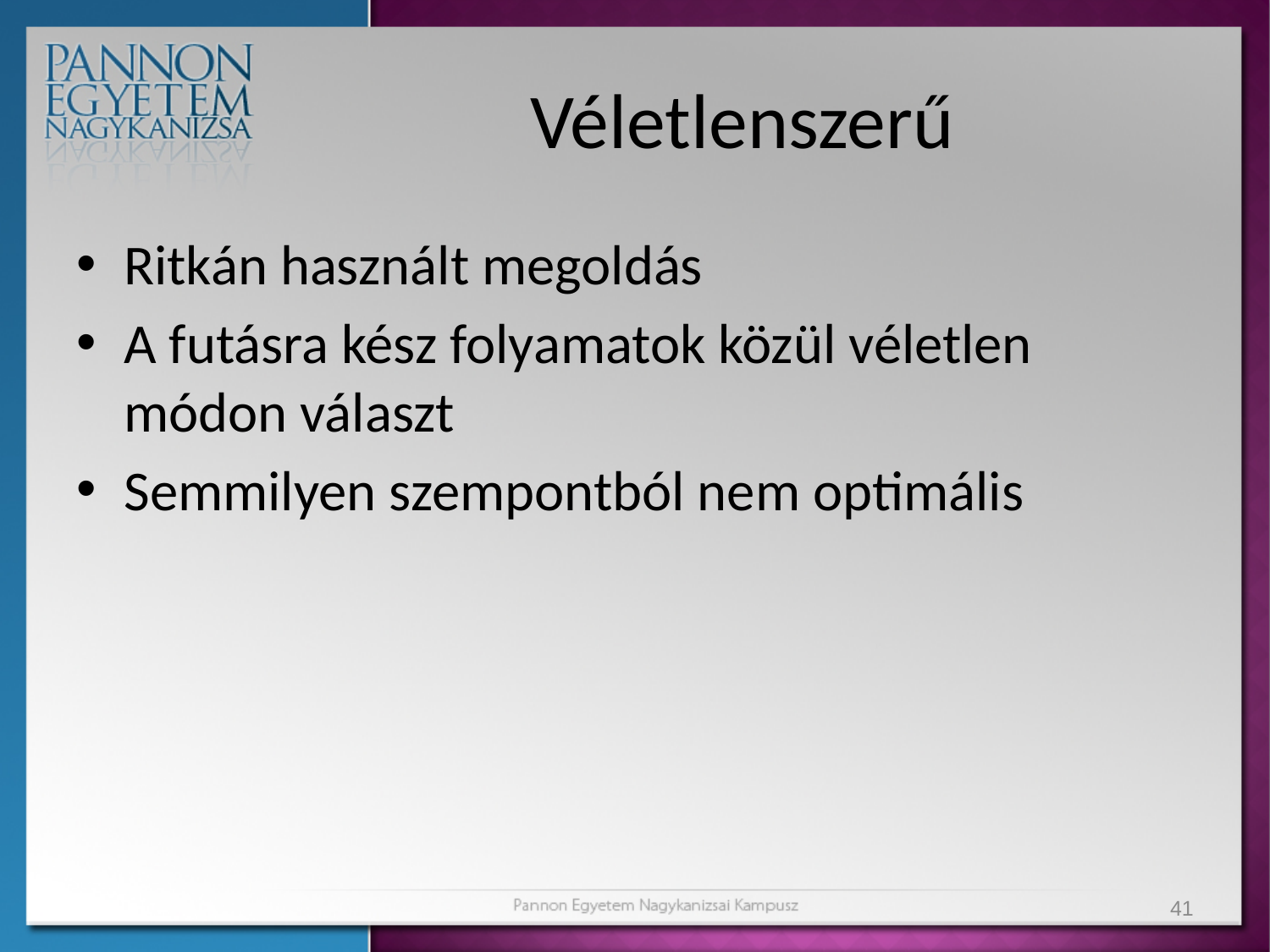

# Véletlenszerű
Ritkán használt megoldás
A futásra kész folyamatok közül véletlen módon választ
Semmilyen szempontból nem optimális
41